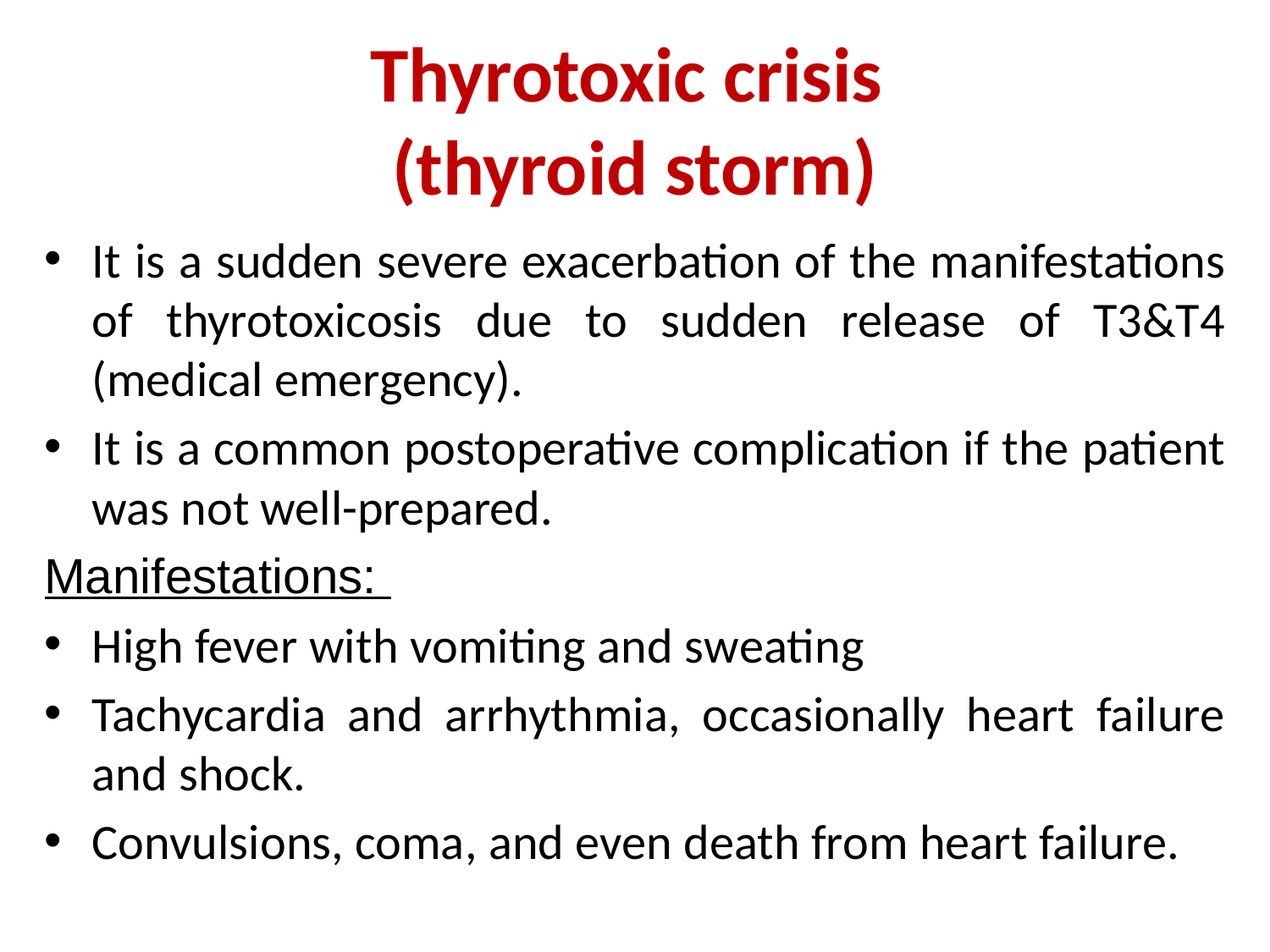

# Thyrotoxic crisis (thyroid storm)
It is a sudden severe exacerbation of the manifestations of thyrotoxicosis due to sudden release of T3&T4 (medical emergency).
It is a common postoperative complication if the patient was not well-prepared.
Manifestations:
High fever with vomiting and sweating
Tachycardia and arrhythmia, occasionally heart failure and shock.
Convulsions, coma, and even death from heart failure.